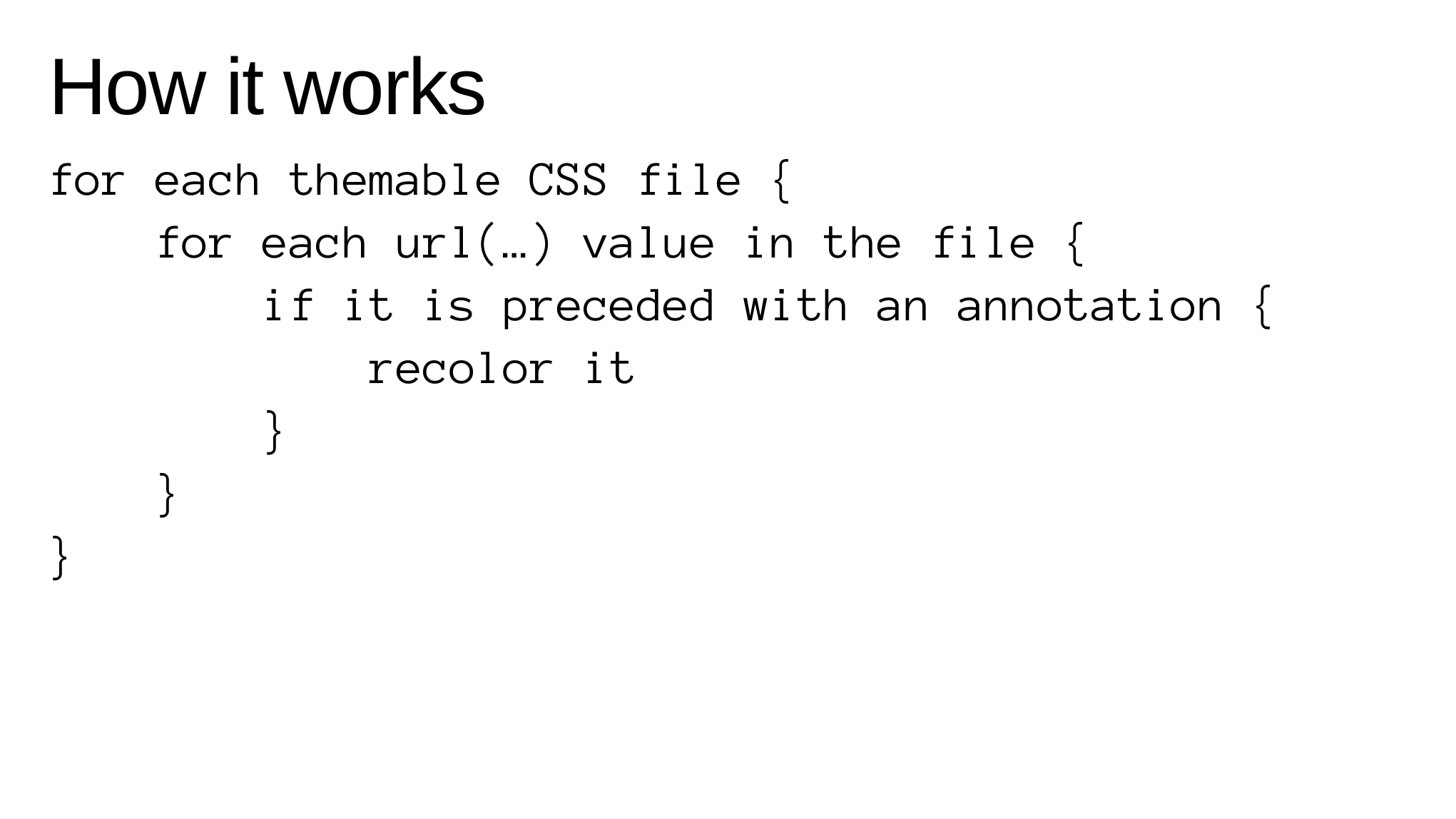

# How it works
for each themable CSS file {
	for each url(…) value in the file {
		if it is preceded with an annotation {
			recolor it
		}
	}
}